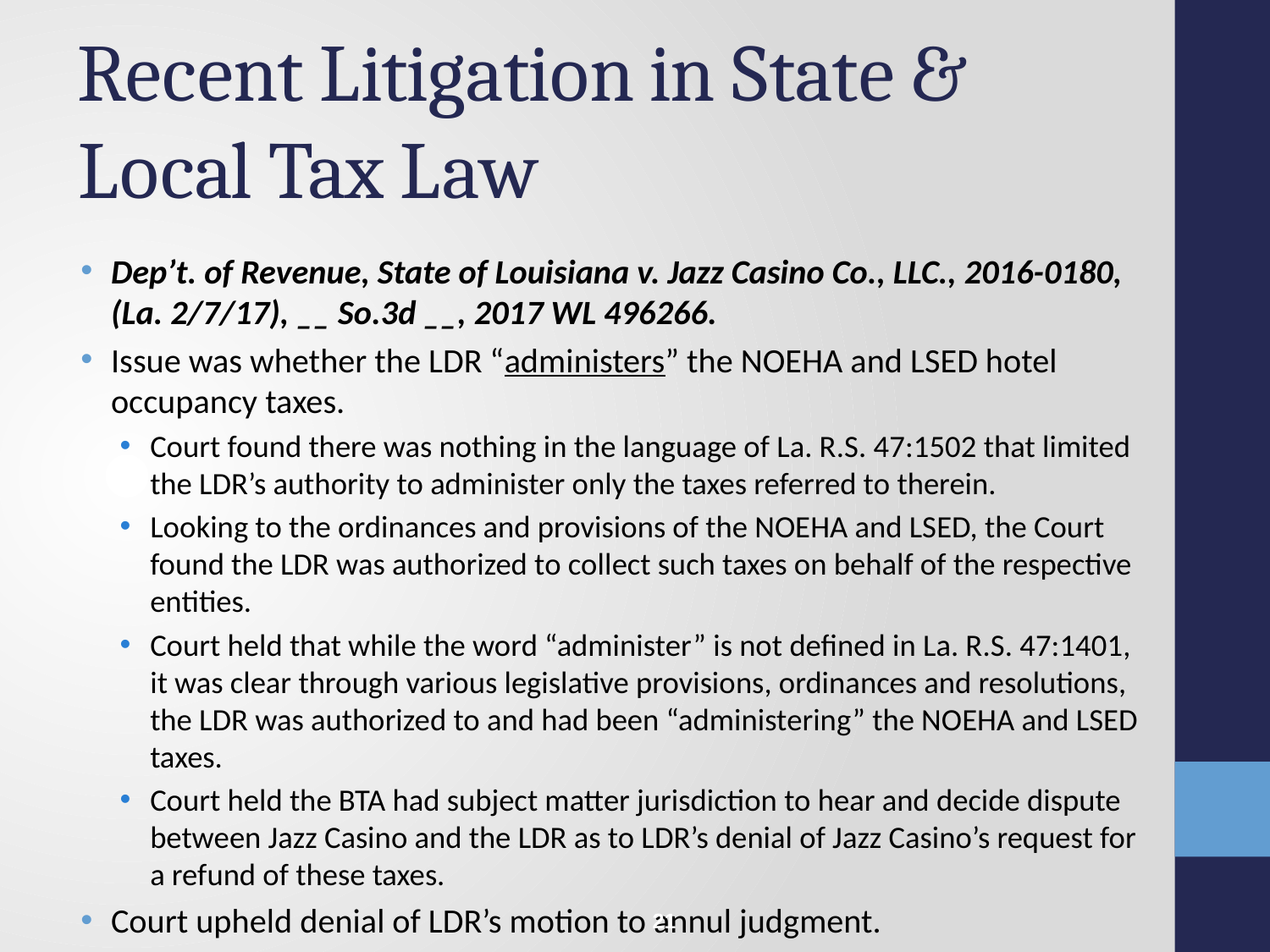

# Recent Litigation in State & Local Tax Law
Dep’t. of Revenue, State of Louisiana v. Jazz Casino Co., LLC., 2016-0180, (La. 2/7/17), __ So.3d __, 2017 WL 496266.
Issue was whether the LDR “administers” the NOEHA and LSED hotel occupancy taxes.
Court found there was nothing in the language of La. R.S. 47:1502 that limited the LDR’s authority to administer only the taxes referred to therein.
Looking to the ordinances and provisions of the NOEHA and LSED, the Court found the LDR was authorized to collect such taxes on behalf of the respective entities.
Court held that while the word “administer” is not defined in La. R.S. 47:1401, it was clear through various legislative provisions, ordinances and resolutions, the LDR was authorized to and had been “administering” the NOEHA and LSED taxes.
Court held the BTA had subject matter jurisdiction to hear and decide dispute between Jazz Casino and the LDR as to LDR’s denial of Jazz Casino’s request for a refund of these taxes.
Court upheld denial of LDR’s motion to annul judgment.

21